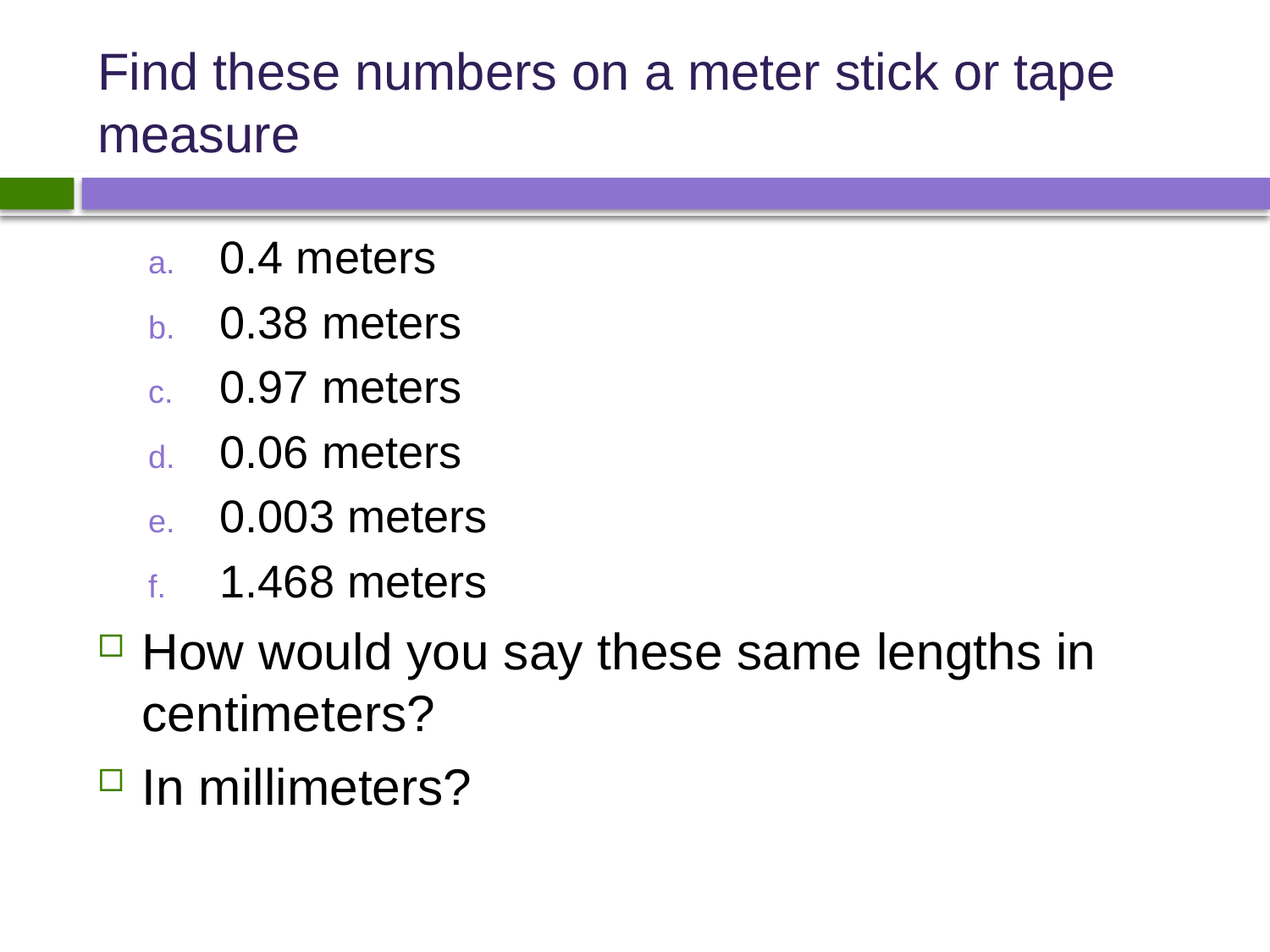

# Find these numbers on a meter stick or tape measure
0.4 meters
0.38 meters
0.97 meters
0.06 meters
0.003 meters
1.468 meters
How would you say these same lengths in centimeters?
In millimeters?